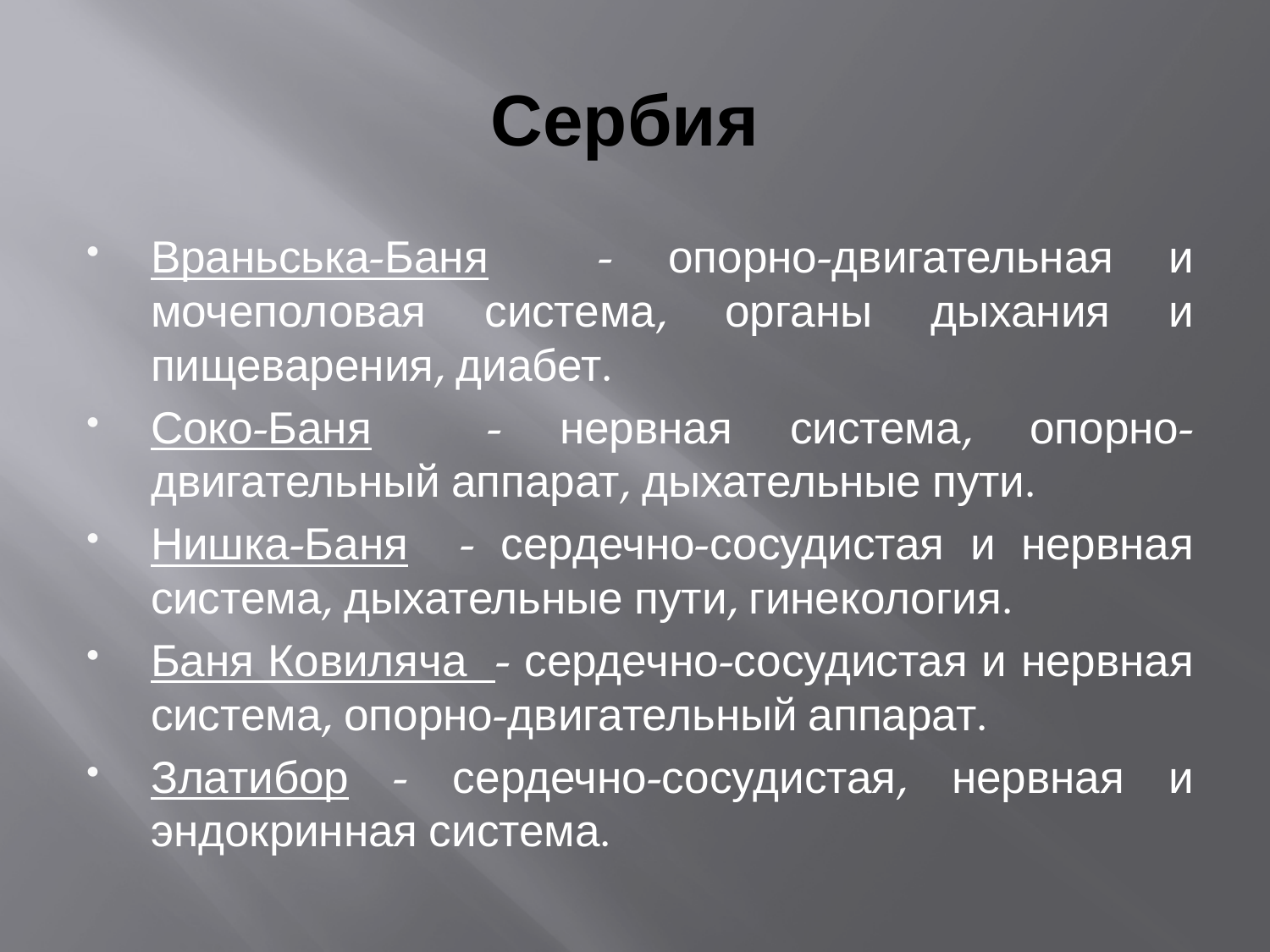

# Сербия
Враньська-Баня  - опорно-двигательная и мочеполовая система, органы дыхания и пищеварения, диабет.
Соко-Баня  - нервная система, опорно-двигательный аппарат, дыхательные пути.
Нишка-Баня  - сердечно-сосудистая и нервная система, дыхательные пути, гинекология.
Баня Ковиляча  - сердечно-сосудистая и нервная система, опорно-двигательный аппарат.
Златибор - сердечно-сосудистая, нервная и эндокринная система.